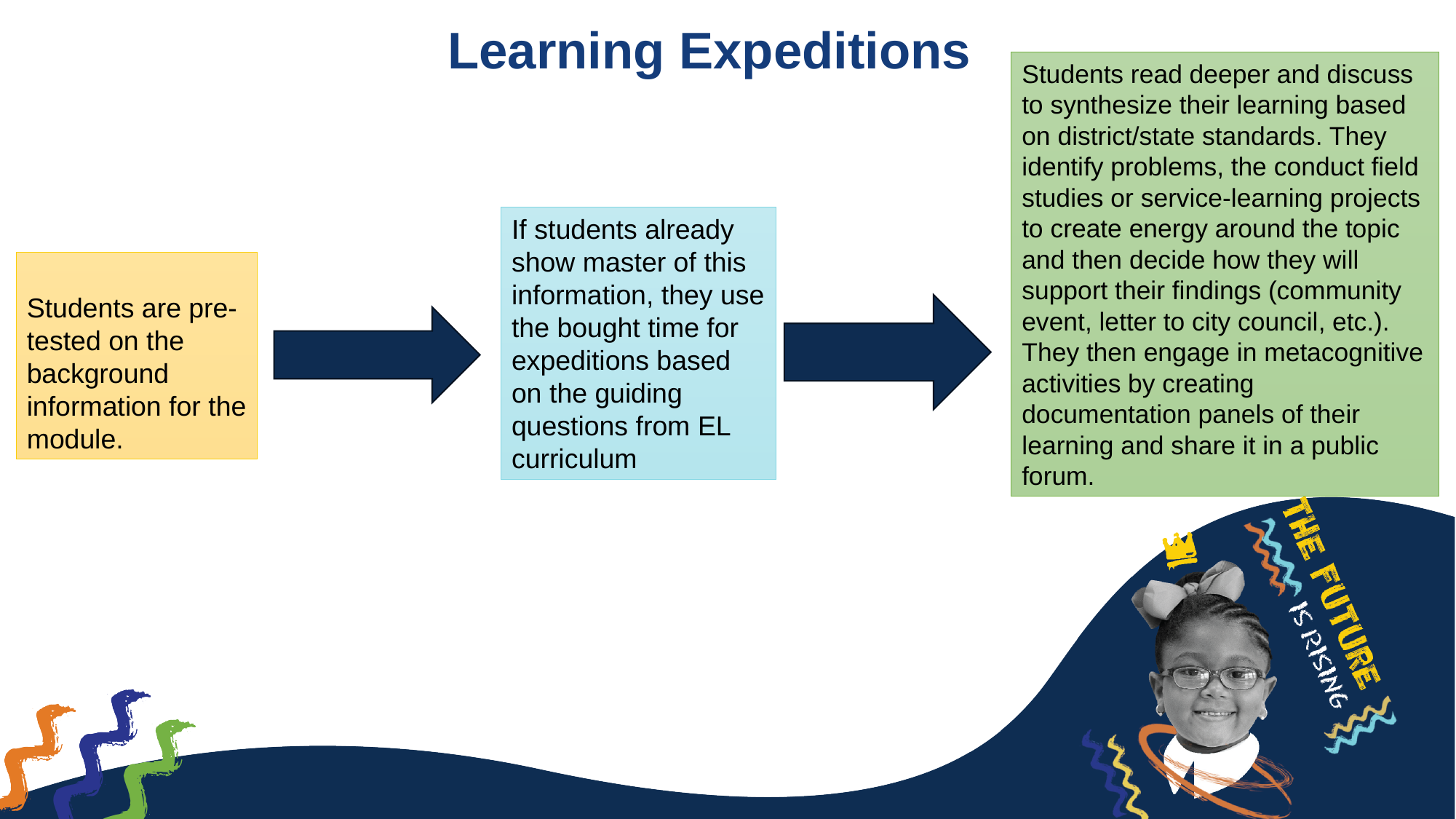

# Learning Expeditions
Students read deeper and discuss to synthesize their learning based on district/state standards. They identify problems, the conduct field studies or service-learning projects to create energy around the topic and then decide how they will support their findings (community event, letter to city council, etc.).  They then engage in metacognitive activities by creating documentation panels of their learning and share it in a public forum.
If students already show master of this information, they use the bought time for expeditions based on the guiding questions from EL curriculum

Students are pre-tested on the background information for the module.